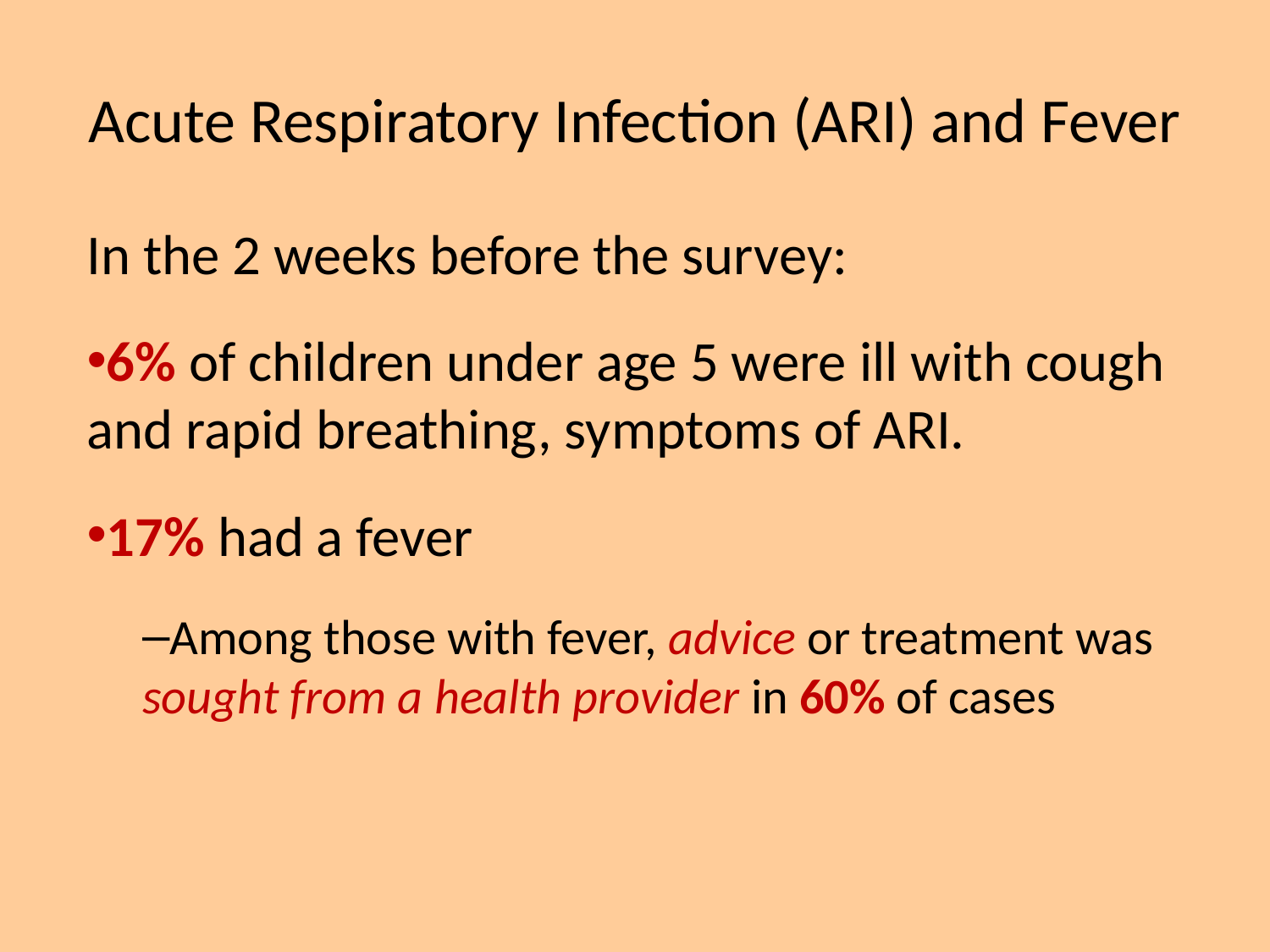

# Acute Respiratory Infection (ARI) and Fever
In the 2 weeks before the survey:
6% of children under age 5 were ill with cough and rapid breathing, symptoms of ARI.
17% had a fever
Among those with fever, advice or treatment was sought from a health provider in 60% of cases